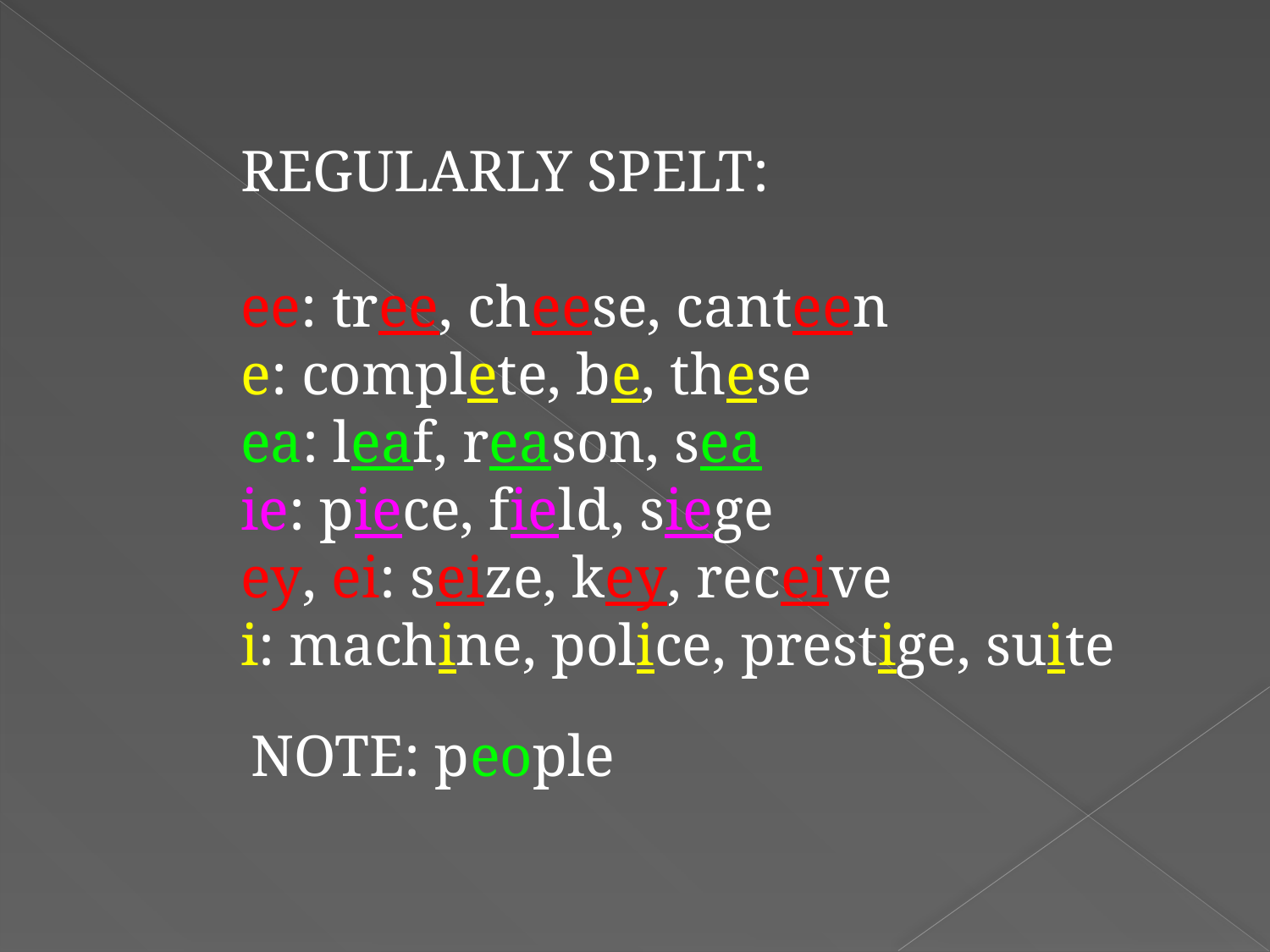

REGULARLY SPELT:

ee: tree, cheese, canteen
e: complete, be, these
ea: leaf, reason, sea
ie: piece, field, siege
ey, ei: seize, key, receive
i: machine, police, prestige, suite
NOTE: people